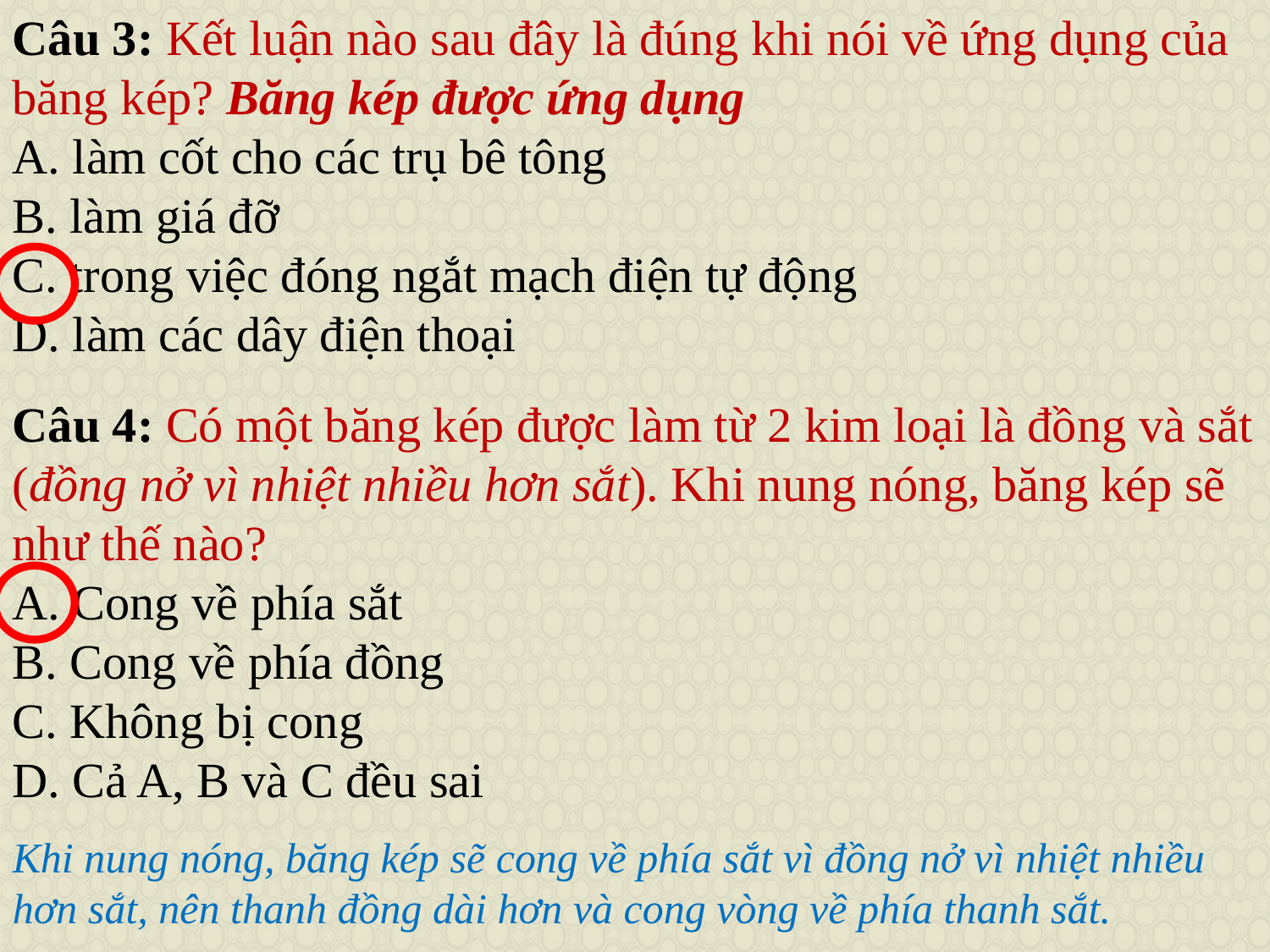

Câu 3: Kết luận nào sau đây là đúng khi nói về ứng dụng của băng kép? Băng kép được ứng dụng
A. làm cốt cho các trụ bê tông
B. làm giá đỡ
C. trong việc đóng ngắt mạch điện tự động
D. làm các dây điện thoại

Câu 4: Có một băng kép được làm từ 2 kim loại là đồng và sắt (đồng nở vì nhiệt nhiều hơn sắt). Khi nung nóng, băng kép sẽ như thế nào?
A. Cong về phía sắt
B. Cong về phía đồng
C. Không bị cong
D. Cả A, B và C đều sai

Khi nung nóng, băng kép sẽ cong về phía sắt vì đồng nở vì nhiệt nhiều hơn sắt, nên thanh đồng dài hơn và cong vòng về phía thanh sắt.